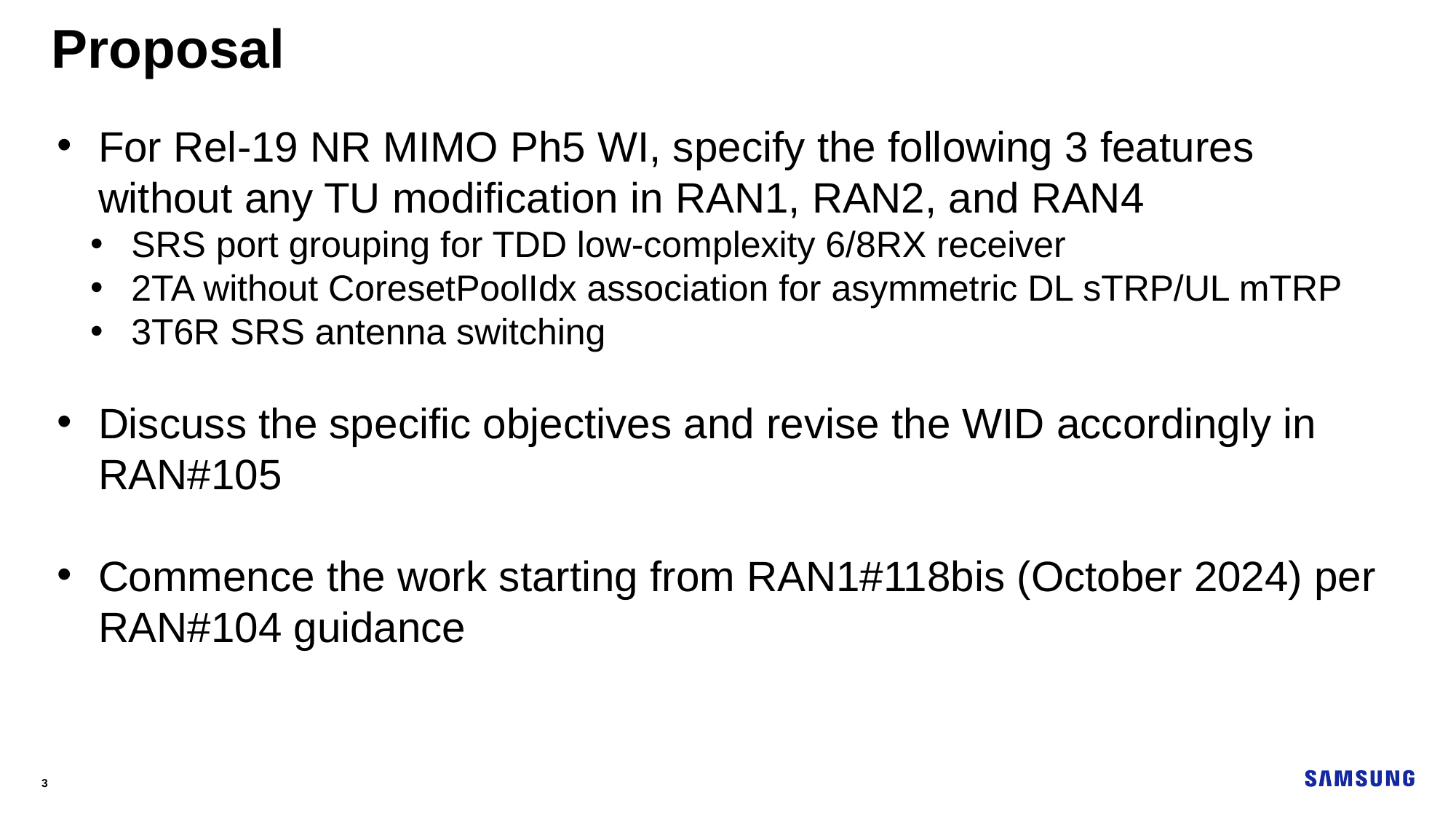

Proposal
For Rel-19 NR MIMO Ph5 WI, specify the following 3 features without any TU modification in RAN1, RAN2, and RAN4
SRS port grouping for TDD low-complexity 6/8RX receiver
2TA without CoresetPoolIdx association for asymmetric DL sTRP/UL mTRP
3T6R SRS antenna switching

Discuss the specific objectives and revise the WID accordingly in RAN#105

Commence the work starting from RAN1#118bis (October 2024) per RAN#104 guidance